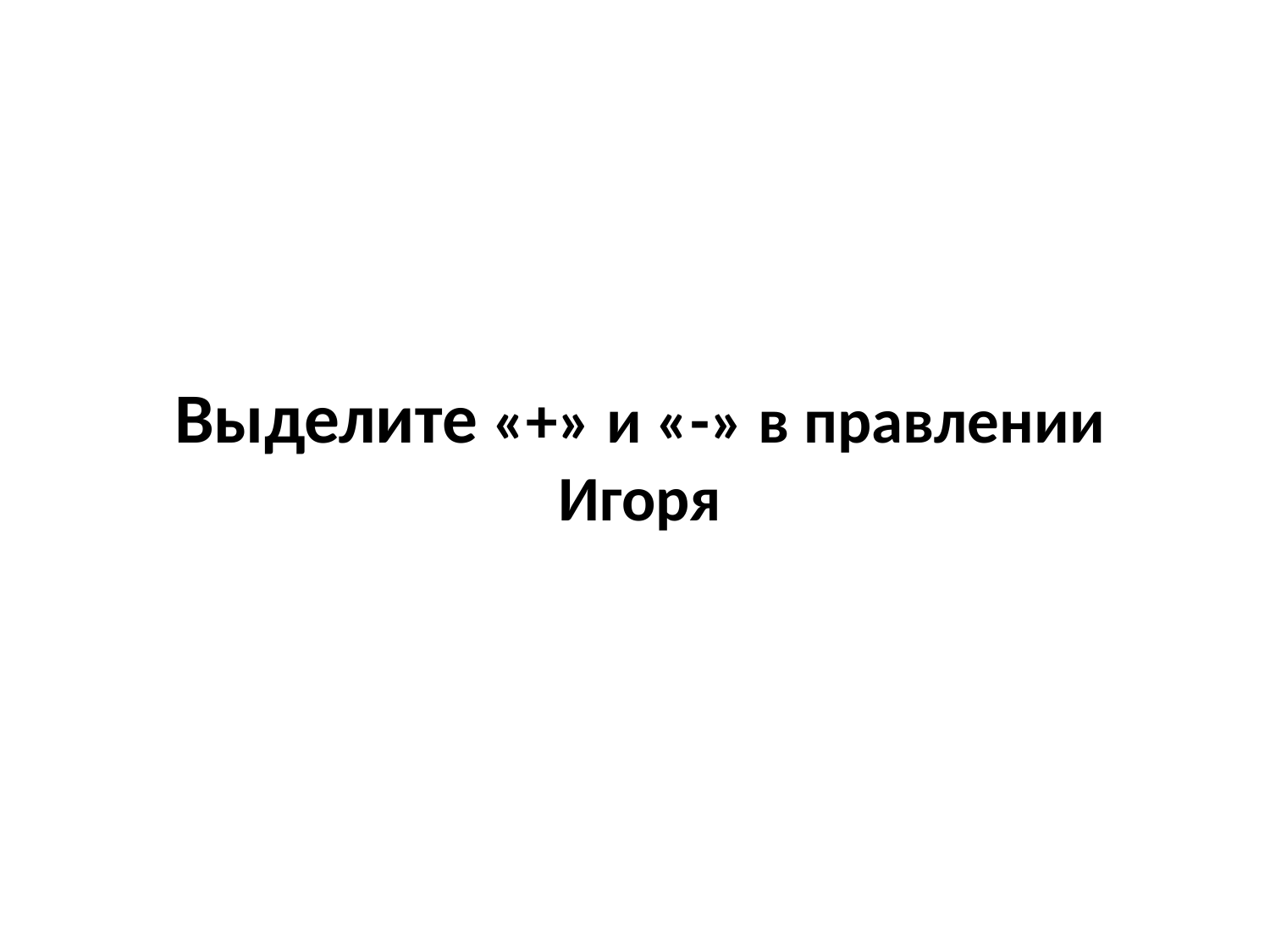

Выделите «+» и «-» в правлении Игоря